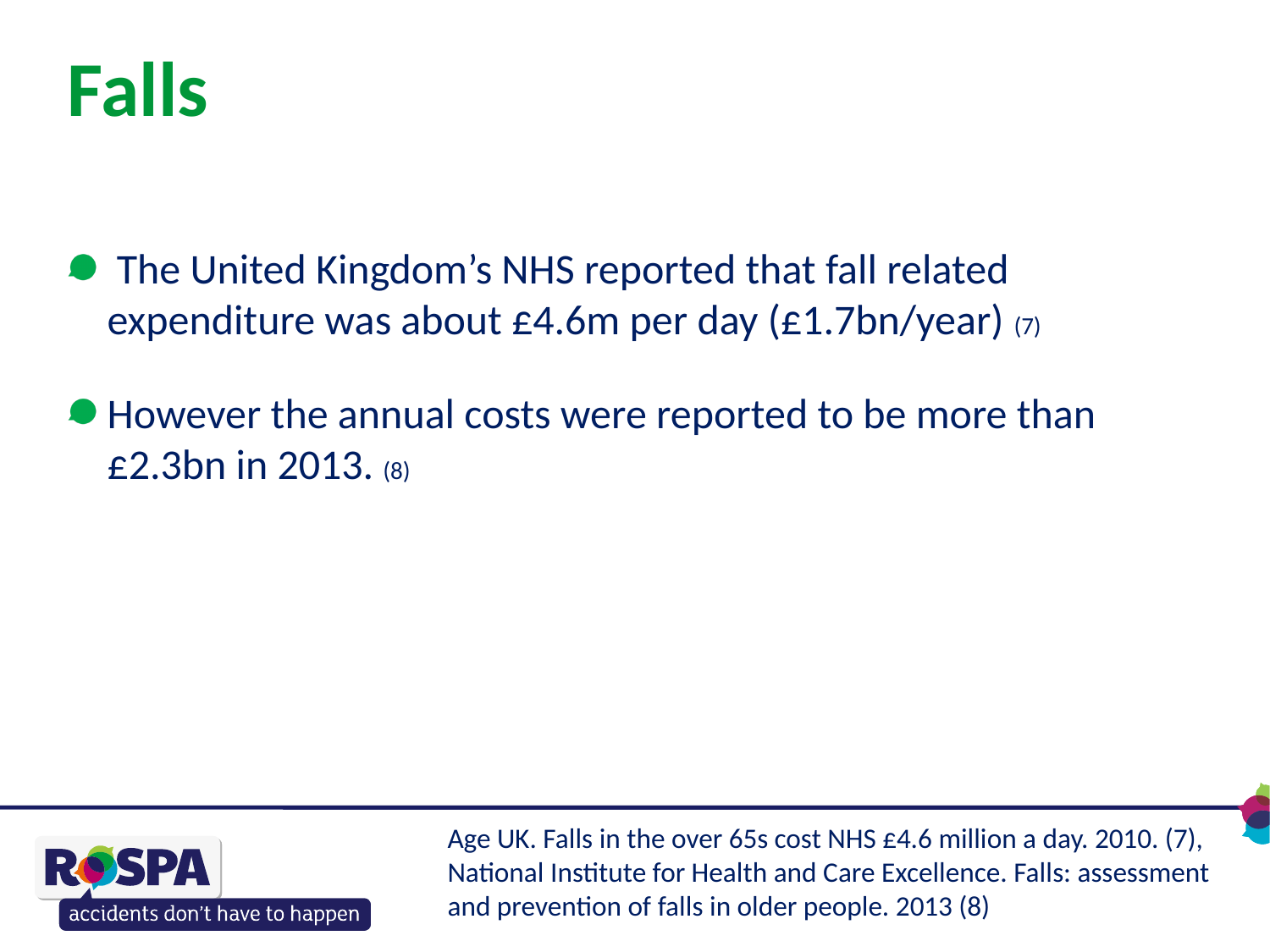

# Falls

 The United Kingdom’s NHS reported that fall related expenditure was about £4.6m per day (£1.7bn/year) (7)

However the annual costs were reported to be more than £2.3bn in 2013. (8)

Age UK. Falls in the over 65s cost NHS £4.6 million a day. 2010. (7), National Institute for Health and Care Excellence. Falls: assessment and prevention of falls in older people. 2013 (8)